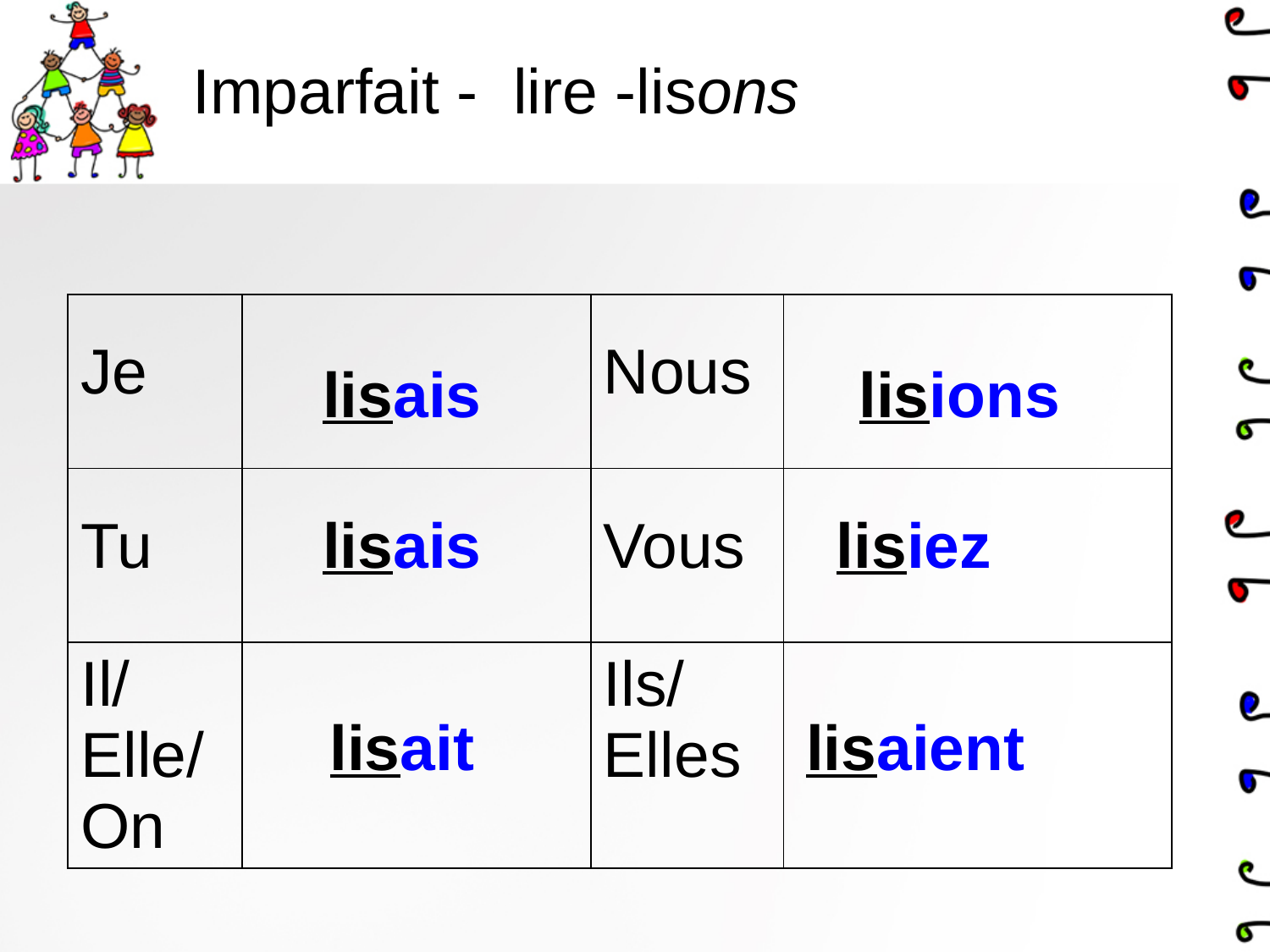

# Imparfait -  lire -lisons

| Je |  | Nous |  |
| --- | --- | --- | --- |
| Tu |  | Vous |  |
| Il/ Elle/ On |  | Ils/ Elles |  |
lisais
lisions
lisais
lisiez
lisait
lisaient